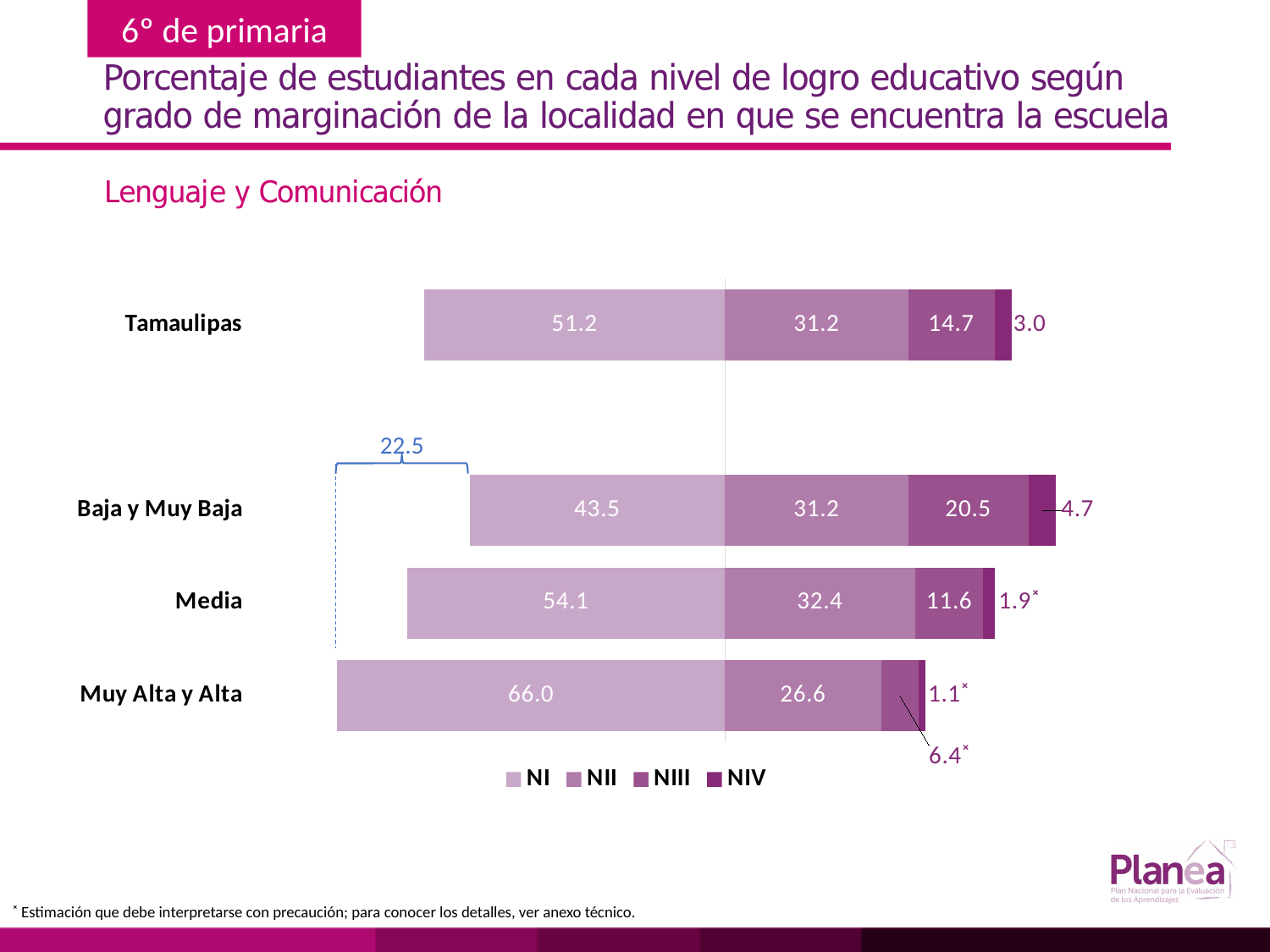

# Porcentaje de estudiantes en cada nivel de logro educativo según grado de marginación de la localidad en que se encuentra la escuela

Lenguaje y Comunicación

### Chart

| Category |  |  |  |  |
|---|---|---|---|---|
| Muy Alta y Alta | -66.0 | 26.6 | 6.4 | 1.1 |
| Media | -54.1 | 32.4 | 11.6 | 1.9 |
| Baja y Muy Baja | -43.5 | 31.2 | 20.5 | 4.7 |
|  | None | None | None | None |
| Tamaulipas | -51.2 | 31.2 | 14.7 | 3.0 |
22.5
˟ Estimación que debe interpretarse con precaución; para conocer los detalles, ver anexo técnico.